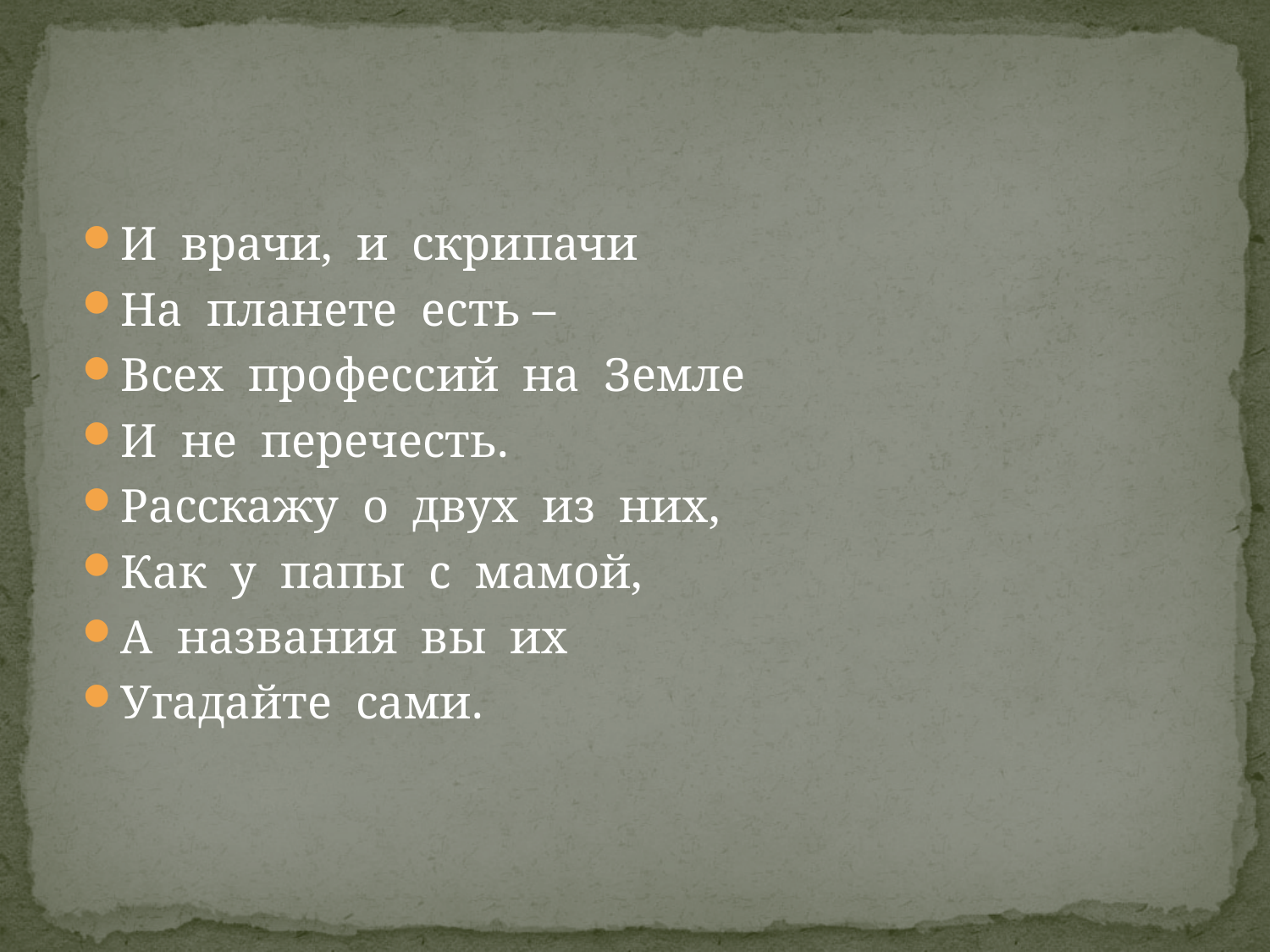

И  врачи,  и  скрипачи
На  планете  есть –
Всех  профессий  на  Земле
И  не  перечесть.
Расскажу  о  двух  из  них,
Как  у  папы  с  мамой,
А  названия  вы  их
Угадайте  сами.